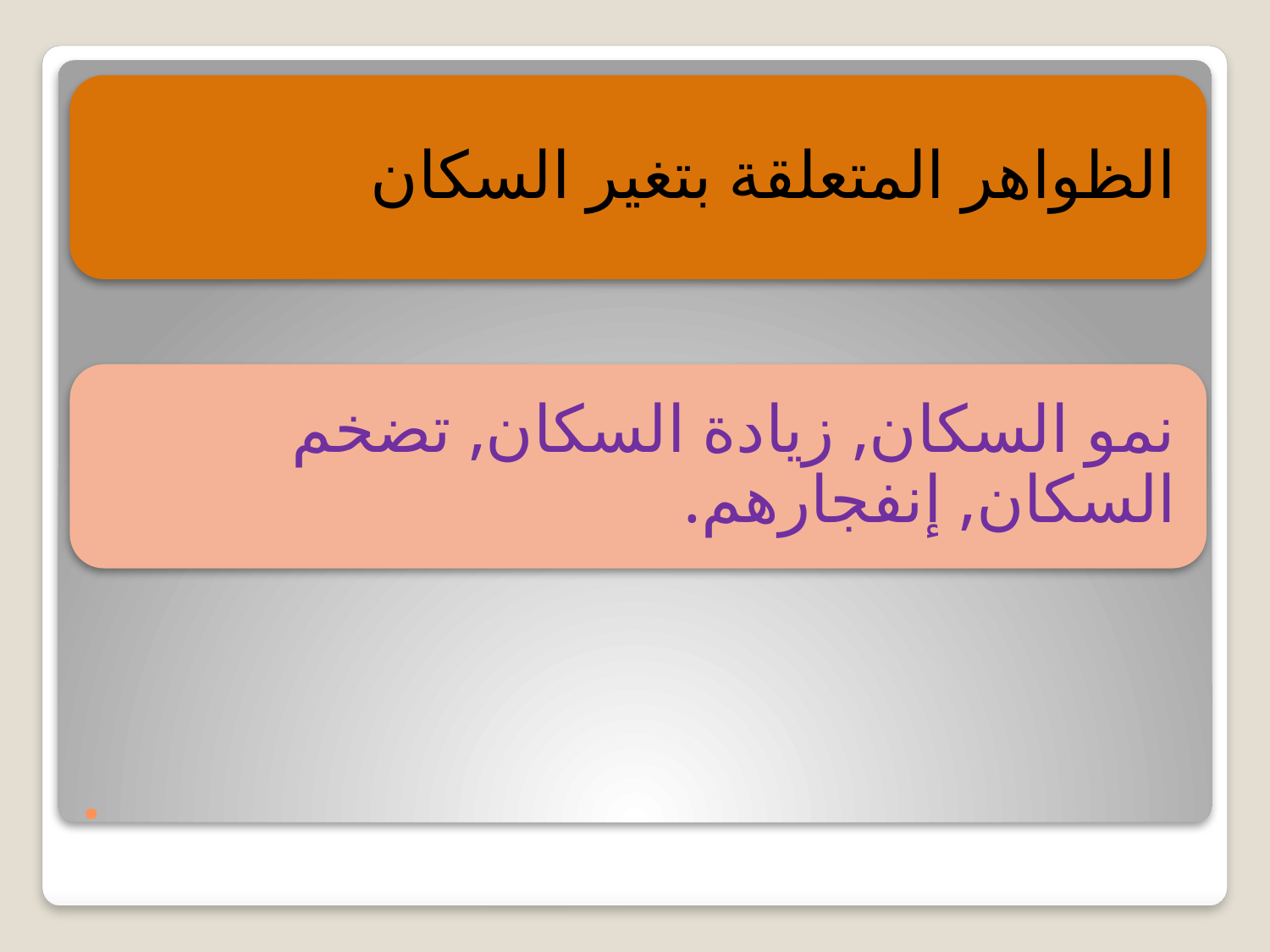

الظواهر المتعلقة بتغير السكان

نمو السكان, زيادة السكان, تضخم السكان, إنفجارهم.

# .